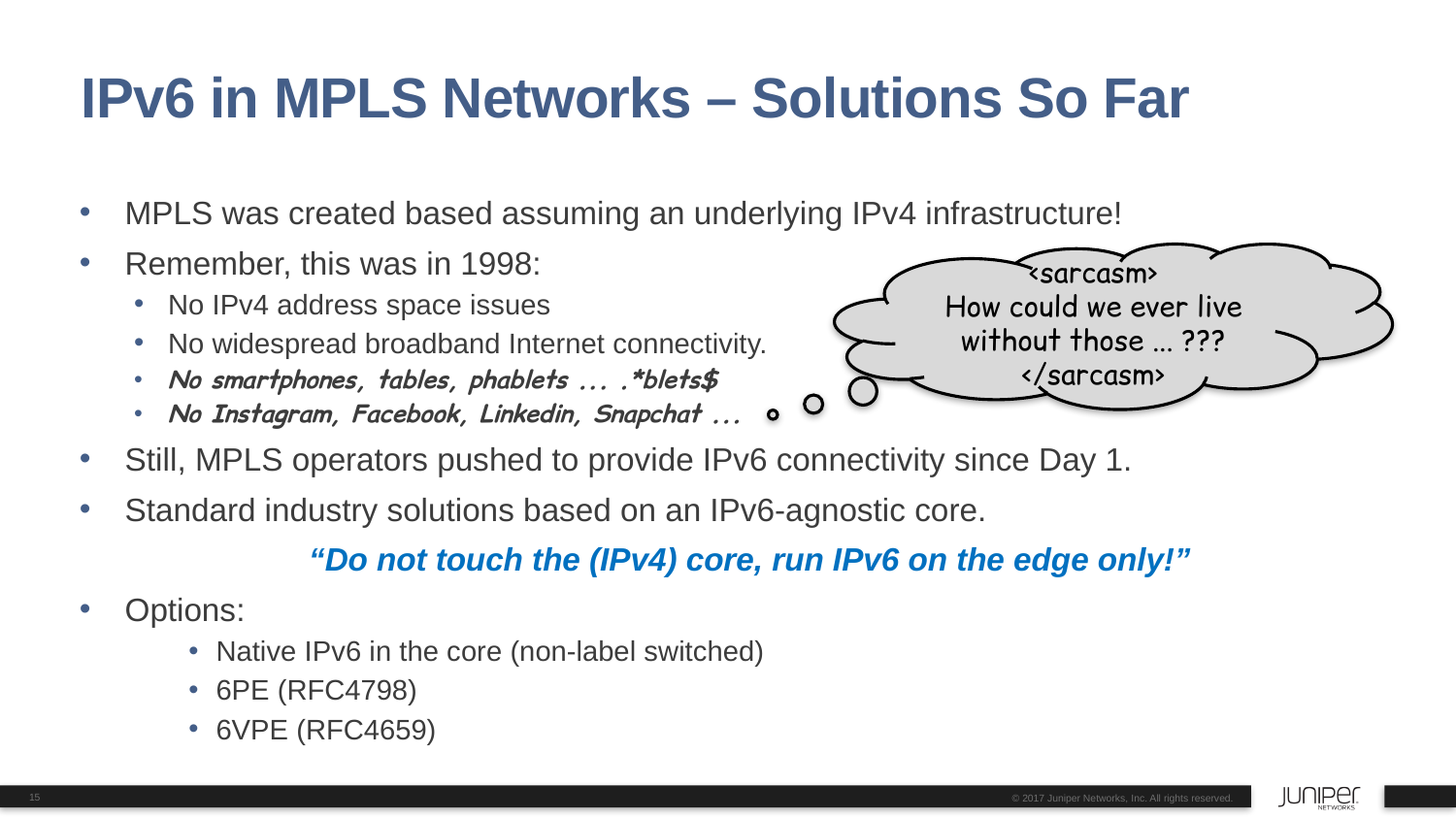

# IPv6 in MPLS Networks – Solutions So Far
MPLS was created based assuming an underlying IPv4 infrastructure!
Remember, this was in 1998:
No IPv4 address space issues
No widespread broadband Internet connectivity.
No smartphones, tables, phablets ... .*blets$
No Instagram, Facebook, Linkedin, Snapchat ...
Still, MPLS operators pushed to provide IPv6 connectivity since Day 1.
Standard industry solutions based on an IPv6-agnostic core.
“Do not touch the (IPv4) core, run IPv6 on the edge only!”
Options:
Native IPv6 in the core (non-label switched)
6PE (RFC4798)
6VPE (RFC4659)
<sarcasm>
How could we ever live without those ... ???
</sarcasm>